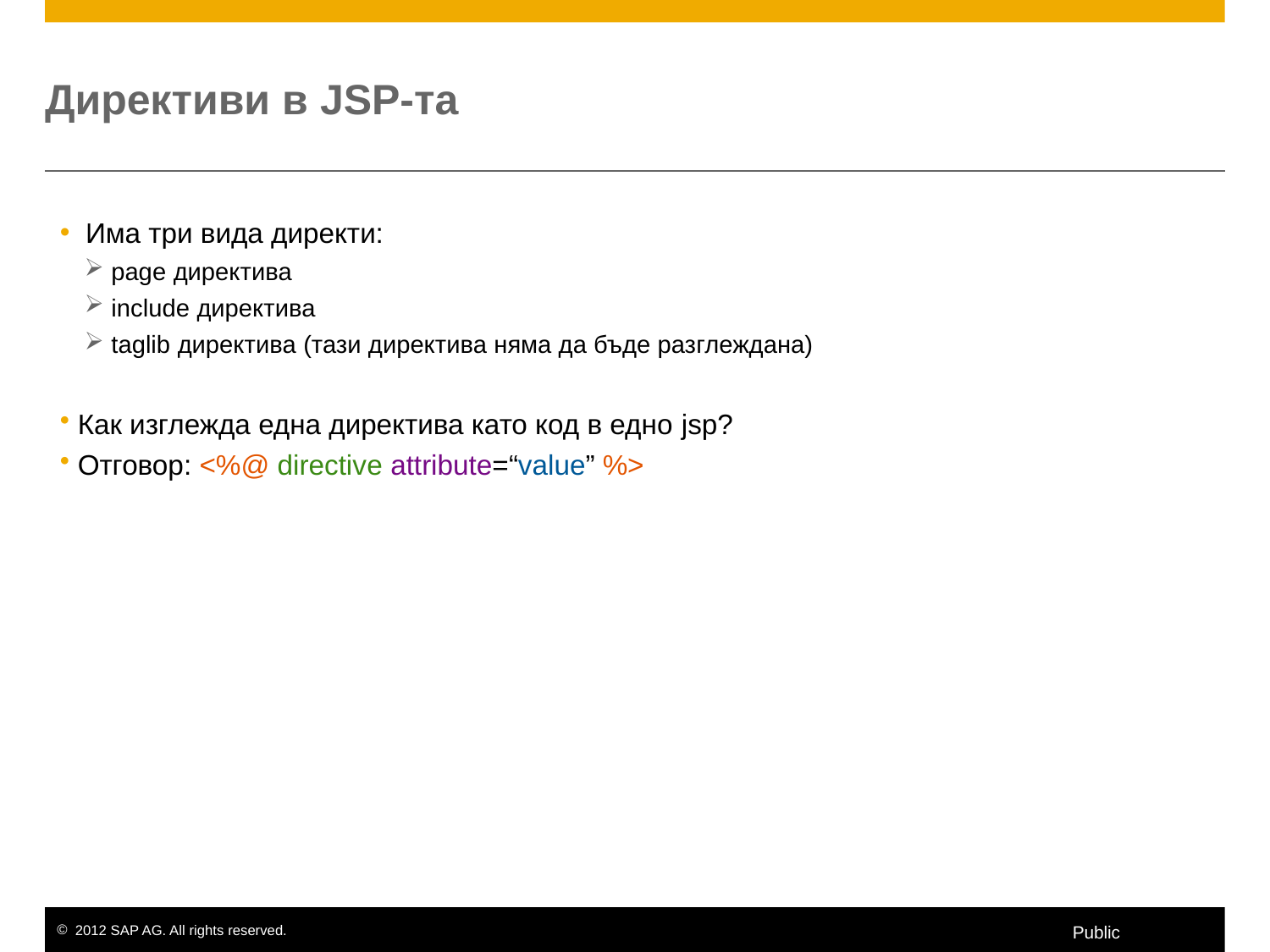

# Директиви в JSP-та
  Има три вида директи:
 page директива
 include директива
 taglib директива (тази директива няма да бъде разглеждана)

 Как изглежда една директива като код в едно jsp?
 Отговор: <%@ directive attribute=“value” %>